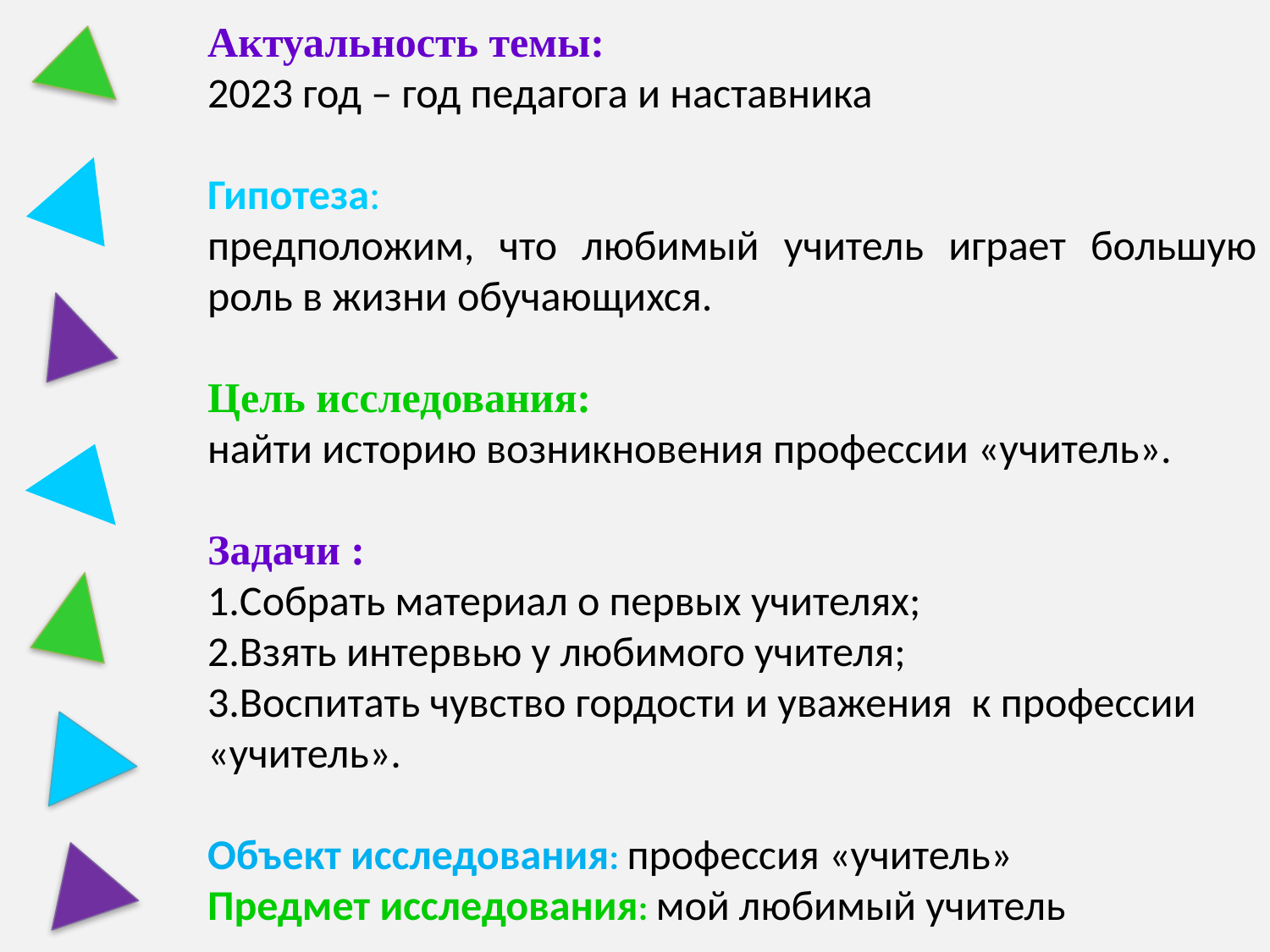

Актуальность темы:
2023 год – год педагога и наставника
Гипотеза:
предположим, что любимый учитель играет большую роль в жизни обучающихся.
Цель исследования:
найти историю возникновения профессии «учитель».
Задачи :
1.Собрать материал о первых учителях;
2.Взять интервью у любимого учителя;
3.Воспитать чувство гордости и уважения  к профессии «учитель».
Объект исследования: профессия «учитель»
Предмет исследования: мой любимый учитель